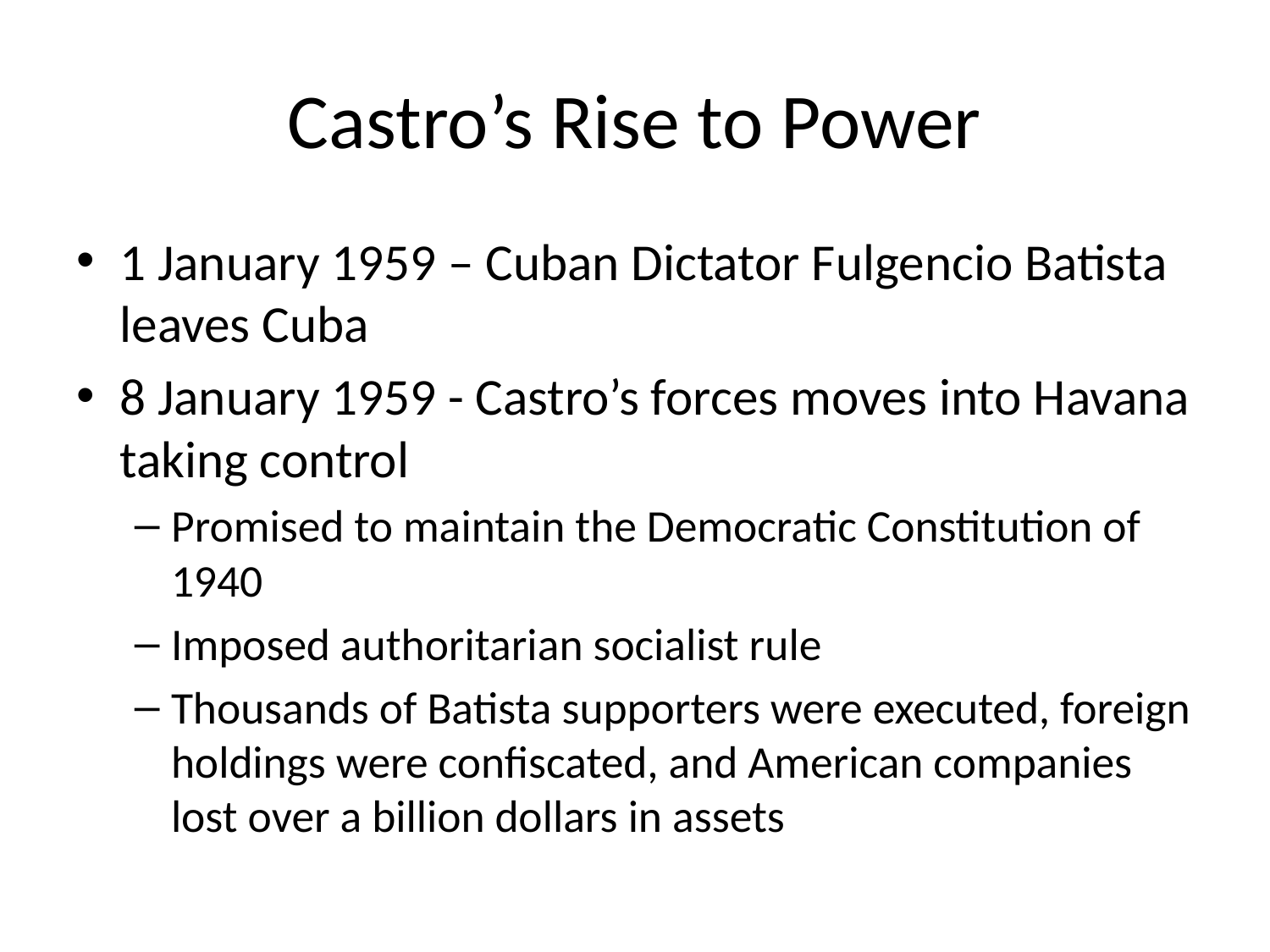

# Castro’s Rise to Power
1 January 1959 – Cuban Dictator Fulgencio Batista leaves Cuba
8 January 1959 - Castro’s forces moves into Havana taking control
Promised to maintain the Democratic Constitution of 1940
Imposed authoritarian socialist rule
Thousands of Batista supporters were executed, foreign holdings were confiscated, and American companies lost over a billion dollars in assets